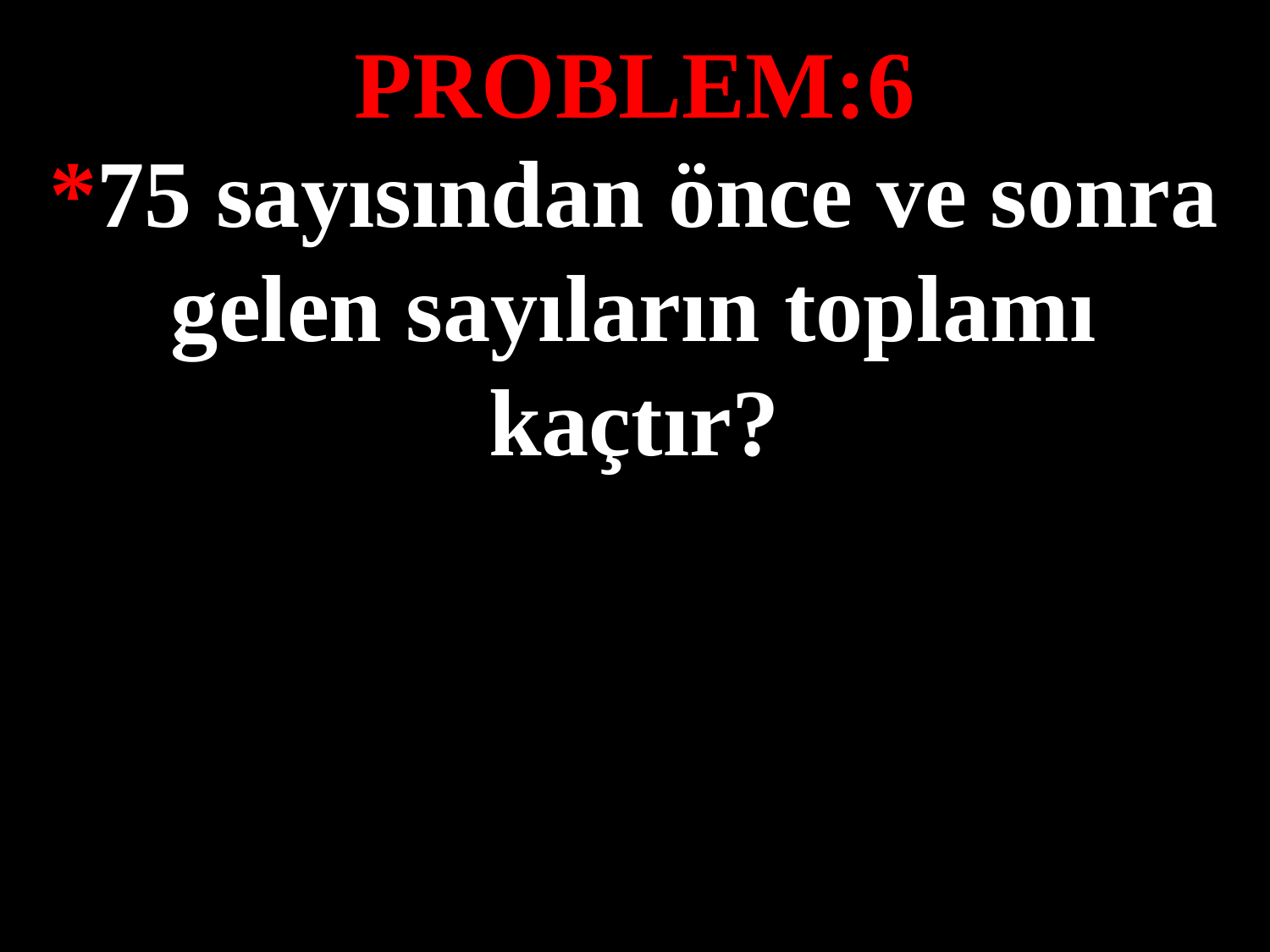

PROBLEM:6
*75 sayısından önce ve sonra gelen sayıların toplamı kaçtır?
#